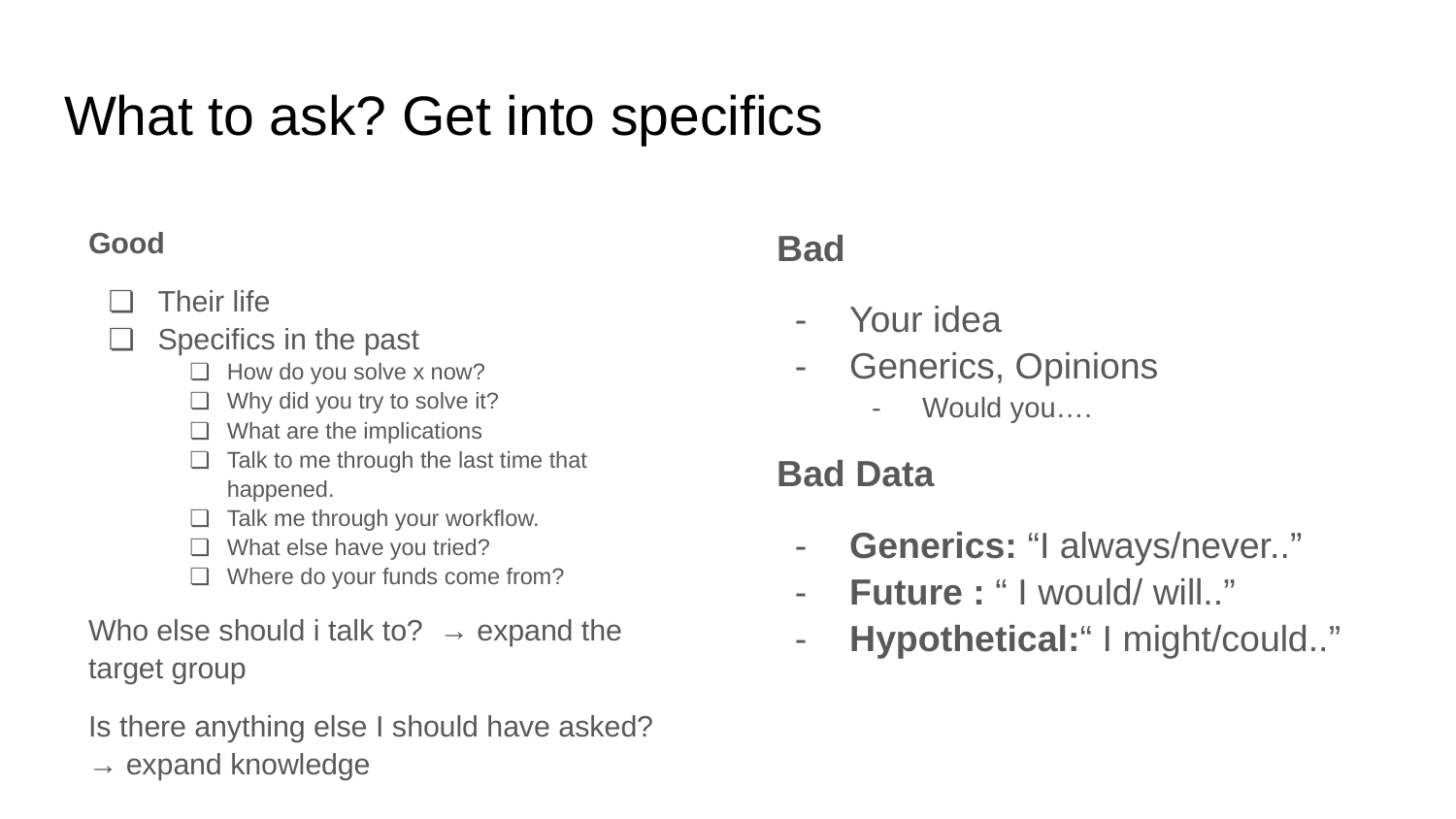

# What to ask? Get into specifics
Good
Their life
Specifics in the past
How do you solve x now?
Why did you try to solve it?
What are the implications
Talk to me through the last time that happened.
Talk me through your workflow.
What else have you tried?
Where do your funds come from?
Who else should i talk to?  → expand the target group
Is there anything else I should have asked? → expand knowledge
Bad
Your idea
Generics, Opinions
Would you….
Bad Data
Generics: “I always/never..”
Future : “ I would/ will..”
Hypothetical:“ I might/could..”